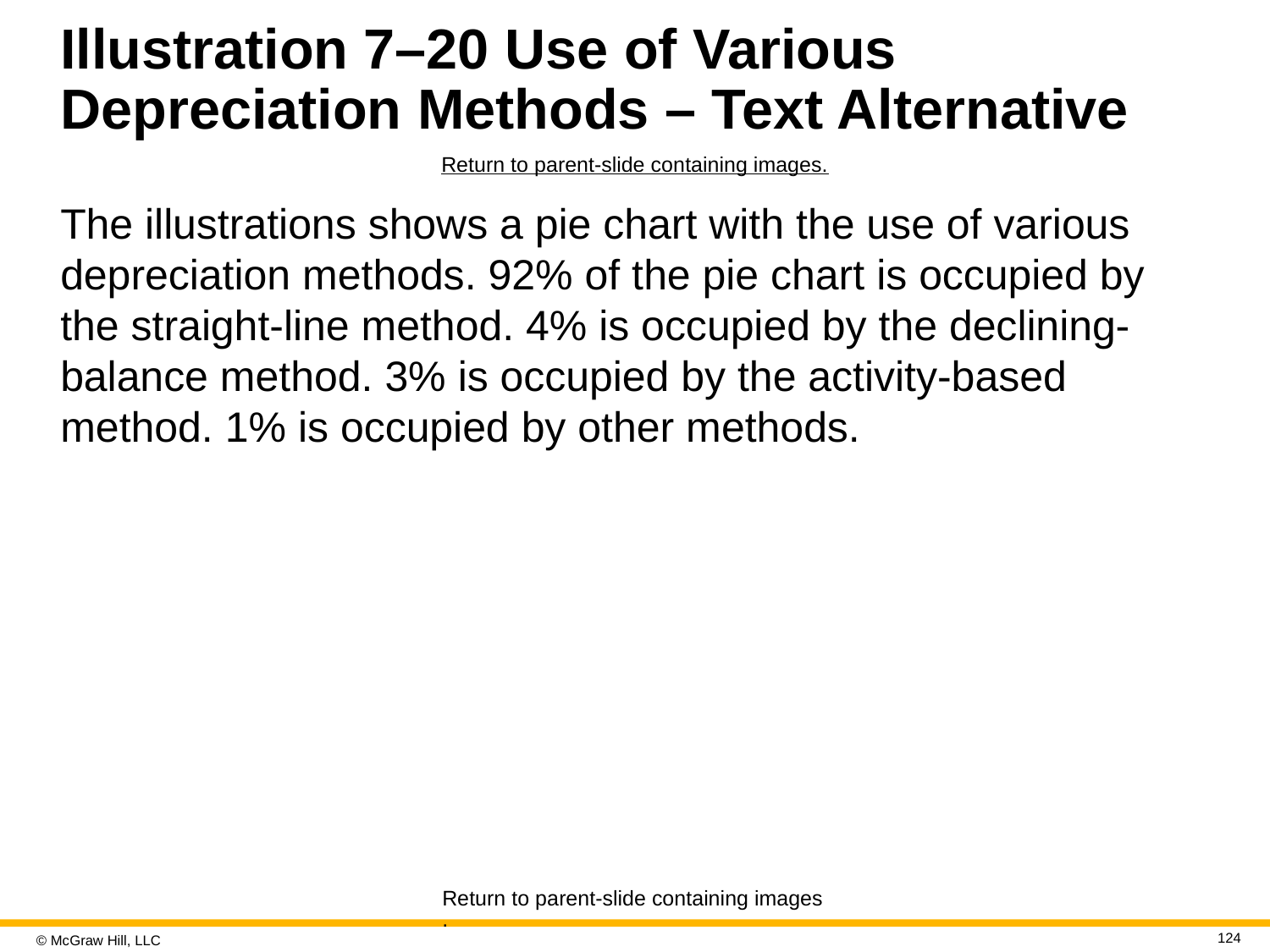

# Illustration 7–20 Use of Various Depreciation Methods – Text Alternative
Return to parent-slide containing images.
The illustrations shows a pie chart with the use of various depreciation methods. 92% of the pie chart is occupied by the straight-line method. 4% is occupied by the declining-balance method. 3% is occupied by the activity-based method. 1% is occupied by other methods.
Return to parent-slide containing images.
124